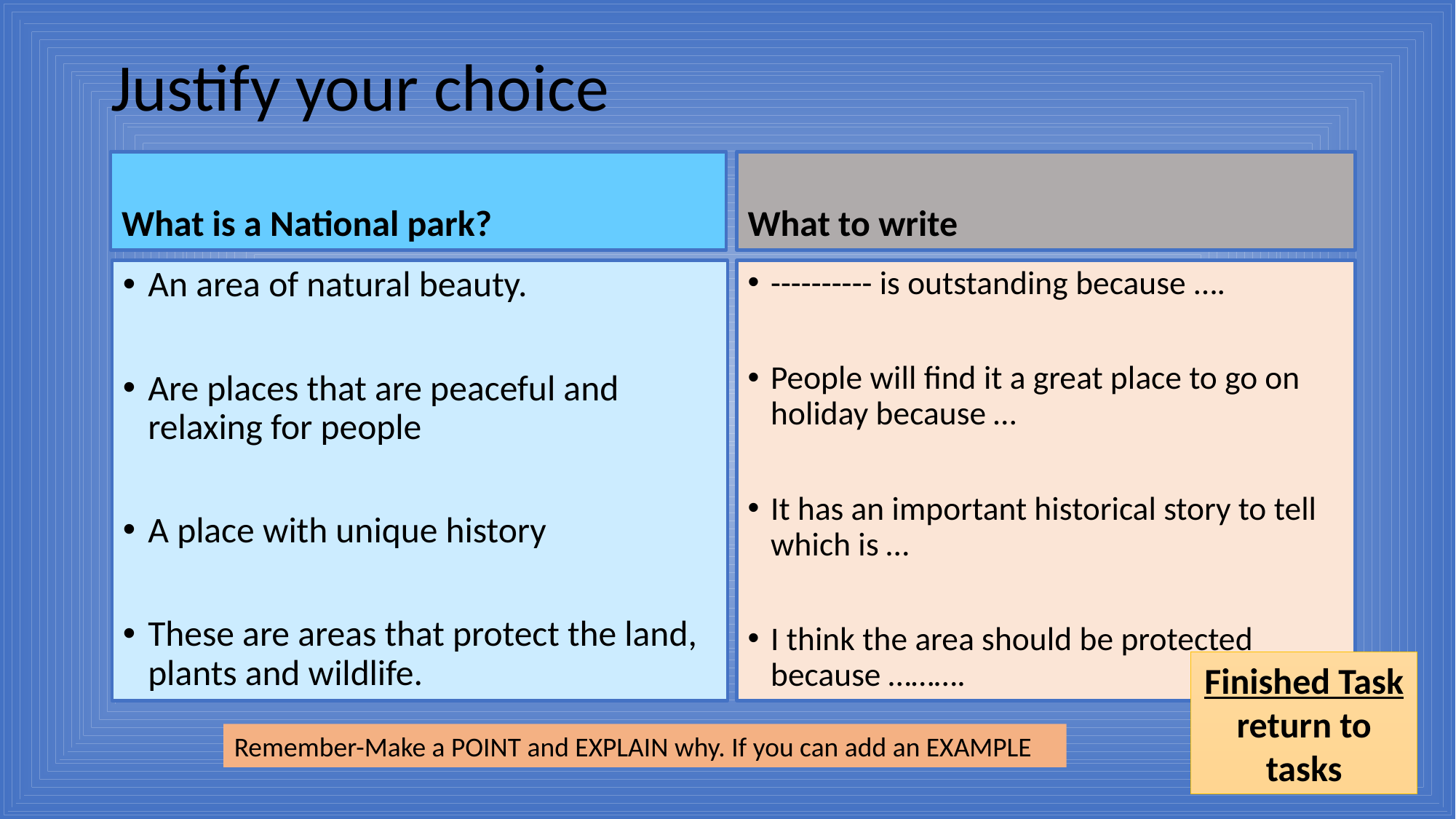

# Justify your choice
What is a National park?
What to write
An area of natural beauty.

Are places that are peaceful and relaxing for people

A place with unique history

These are areas that protect the land, plants and wildlife.

---------- is outstanding because ….

People will find it a great place to go on holiday because …

It has an important historical story to tell which is …

I think the area should be protected because ……….
Finished Task return to tasks
Remember-Make a POINT and EXPLAIN why. If you can add an EXAMPLE